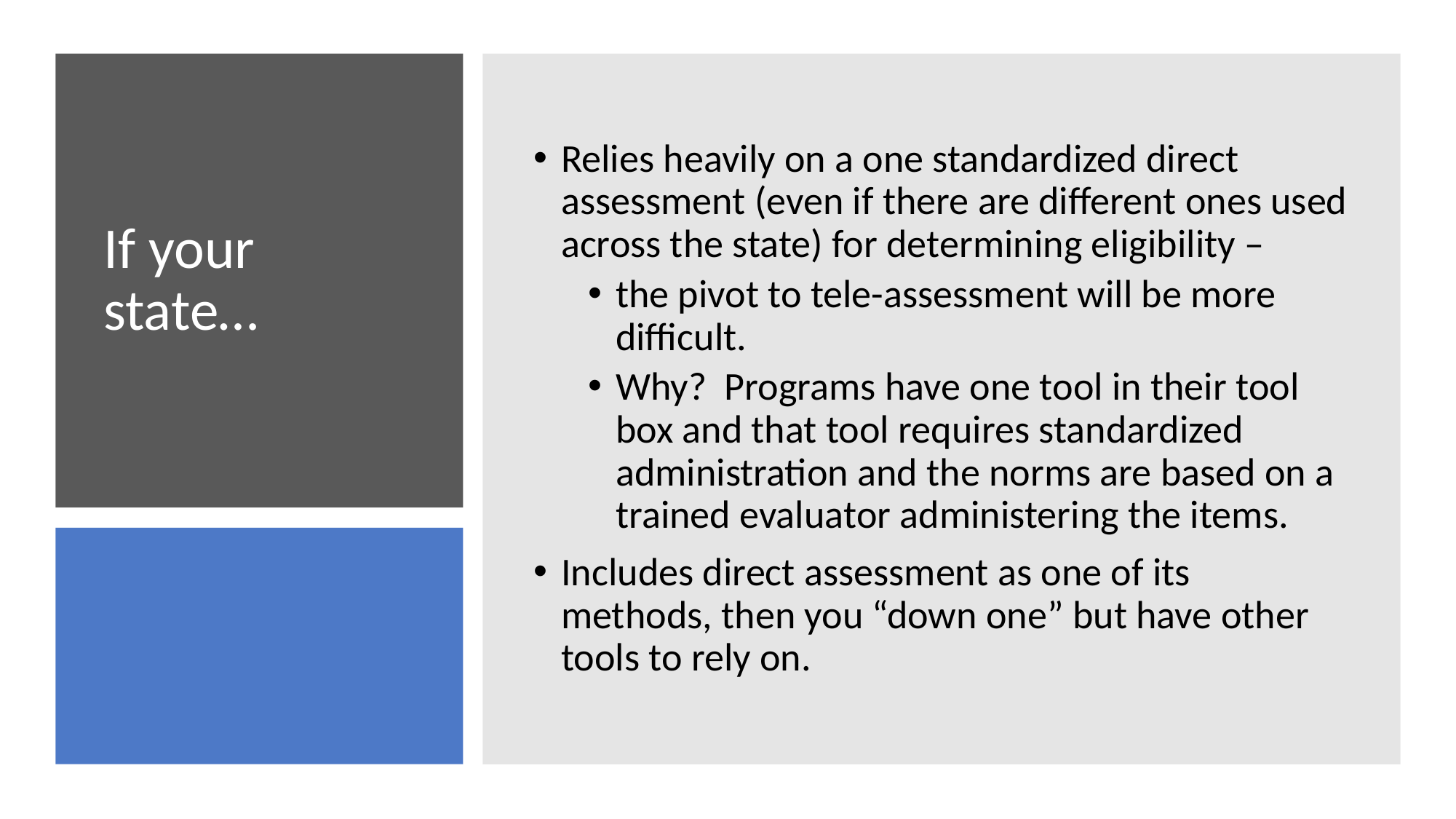

Relies heavily on a one standardized direct assessment (even if there are different ones used across the state) for determining eligibility –
the pivot to tele-assessment will be more difficult.
Why?  Programs have one tool in their tool box and that tool requires standardized administration and the norms are based on a trained evaluator administering the items.
Includes direct assessment as one of its methods, then you “down one” but have other tools to rely on.
# If your state…